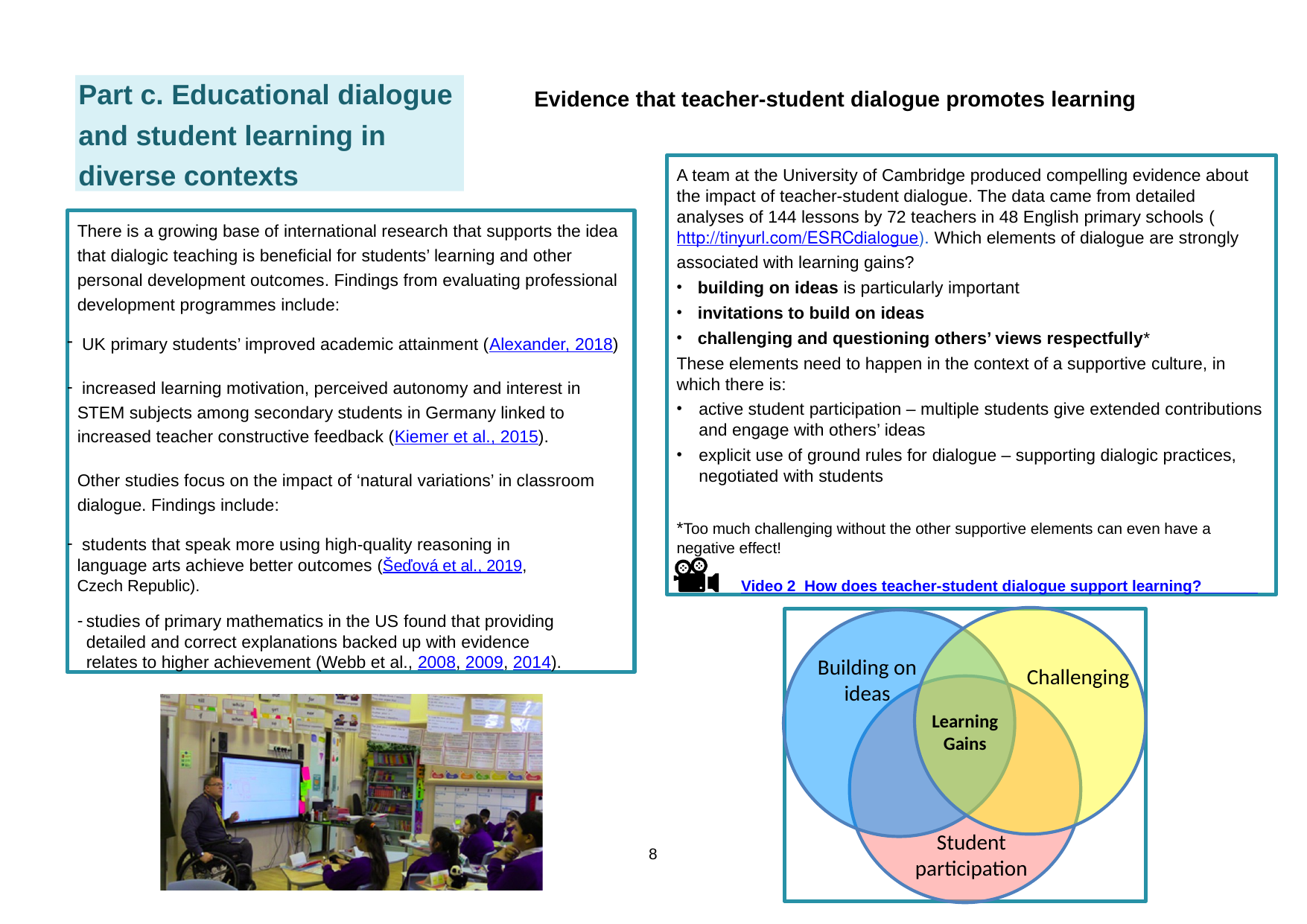

Part c. Educational dialogue
and student learning in  diverse contexts
Evidence that teacher-student dialogue promotes learning

A team at the University of Cambridge produced compelling evidence about the impact of teacher-student dialogue. The data came from detailed analyses of 144 lessons by 72 teachers in 48 English primary schools (http://tinyurl.com/ESRCdialogue). Which elements of dialogue are strongly associated with learning gains?
building on ideas is particularly important
invitations to build on ideas
challenging and questioning others’ views respectfully*
These elements need to happen in the context of a supportive culture, in which there is:
active student participation – multiple students give extended contributions and engage with others’ ideas
explicit use of ground rules for dialogue – supporting dialogic practices, negotiated with students

*Too much challenging without the other supportive elements can even have a  negative effect!

               Video 2  How does teacher-student dialogue support learning?
(Whhttp://tiich tanylk murlo.vcomes      a/ESRre   stCdironalgogly  auess).ociated  with learning gains?
··              inbuivitalditiong nons toidebasuildis   opnaridticeaulas    rly important
wh·Thechicsehallenttalheskgeinmegovleameensdnneqtuseestadretoiofonhappeuinngdo: thners’in theviewcontes  respxtectoffuallysupporti*	ve classroom, in  wi·and· tactiexhespngatveluicdigetestudenutwsseitohntfotgrpartihoersuncid’ ipatidrueaslesonfo–r mutalklti–plsupportie  studenngtsdigaliveogeicxtpractiendedcecs,onnetrgibotiutateionds
*efToofect!much  challenging without the other supportive elements can even have a   negative
There is a growing base of international research that supports the idea that dialogic teaching is beneficial for students’ learning and other personal development outcomes. Findings from evaluating professional development programmes include:

 UK primary students’ improved academic attainment (Alexander, 2018)

 increased learning motivation, perceived autonomy and interest in STEM subjects among secondary students in Germany linked to increased teacher constructive feedback (Kiemer et al., 2015).

Other studies focus on the impact of ‘natural variations’ in classroom dialogue. Findings include:

 students that speak more using high-quality reasoning in language arts achieve better outcomes (Šeďová et al., 2019, Czech Republic).

studies of primary mathematics in the US found that providing detailed and correct explanations backed up with evidence relates to higher achievement (Webb et al., 2008, 2009, 2014).

Building on ideas
Challenging
Learning
Gains
Student participation

8